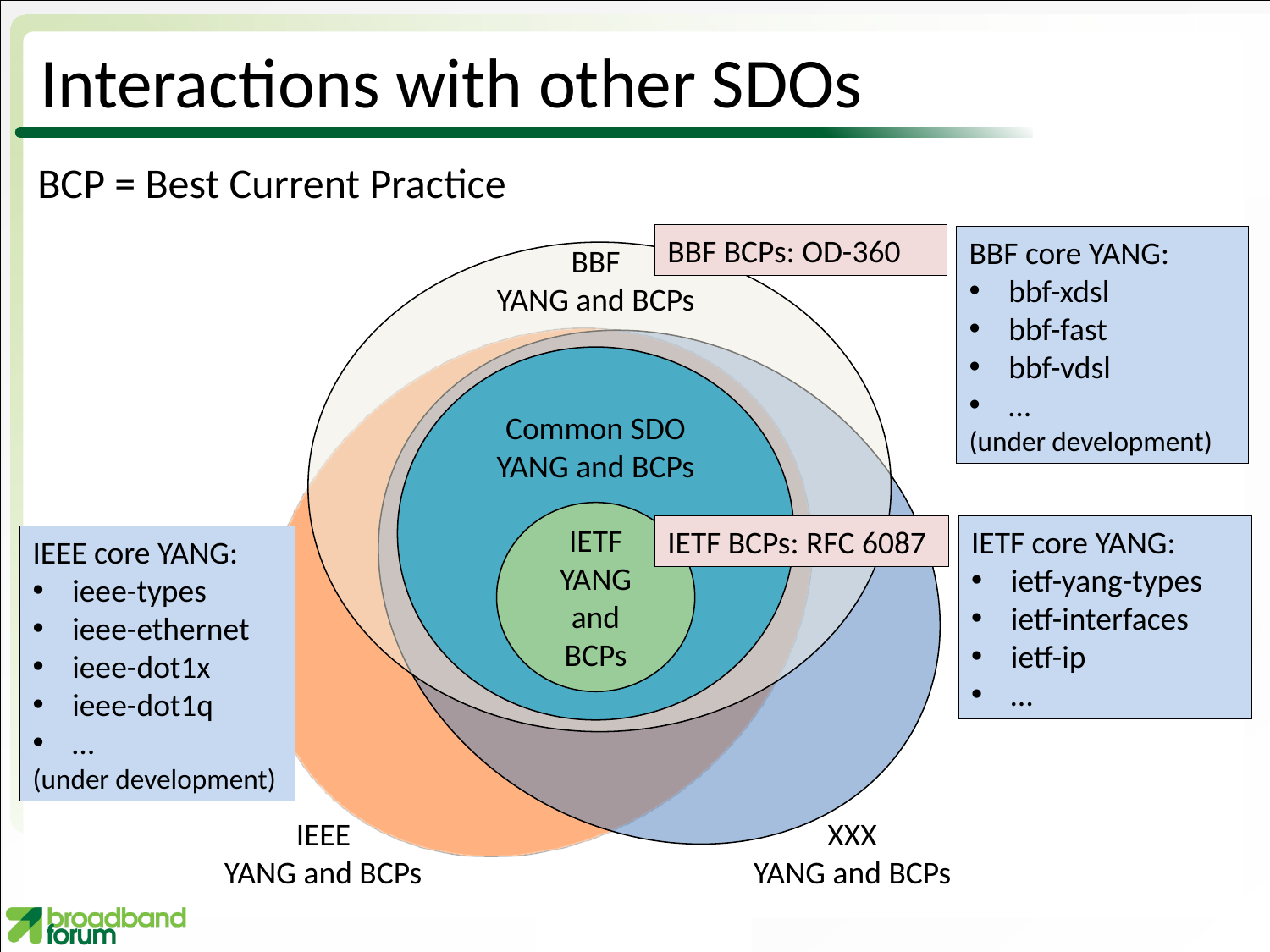

# Interactions with other SDOs
BCP = Best Current Practice
BBF BCPs: OD-360
IETF BCPs: RFC 6087
BBF core YANG:
bbf-xdsl
bbf-fast
bbf-vdsl
…
(under development)
IETF core YANG:
ietf-yang-types
ietf-interfaces
ietf-ip
…
IEEE core YANG:
ieee-types
ieee-ethernet
ieee-dot1x
ieee-dot1q
…
(under development)
BBF
YANG and BCPs

Common SDO YANG and BCPs

IETF
YANG and BCPs
IEEE
YANG and BCPs
XXX
YANG and BCPs